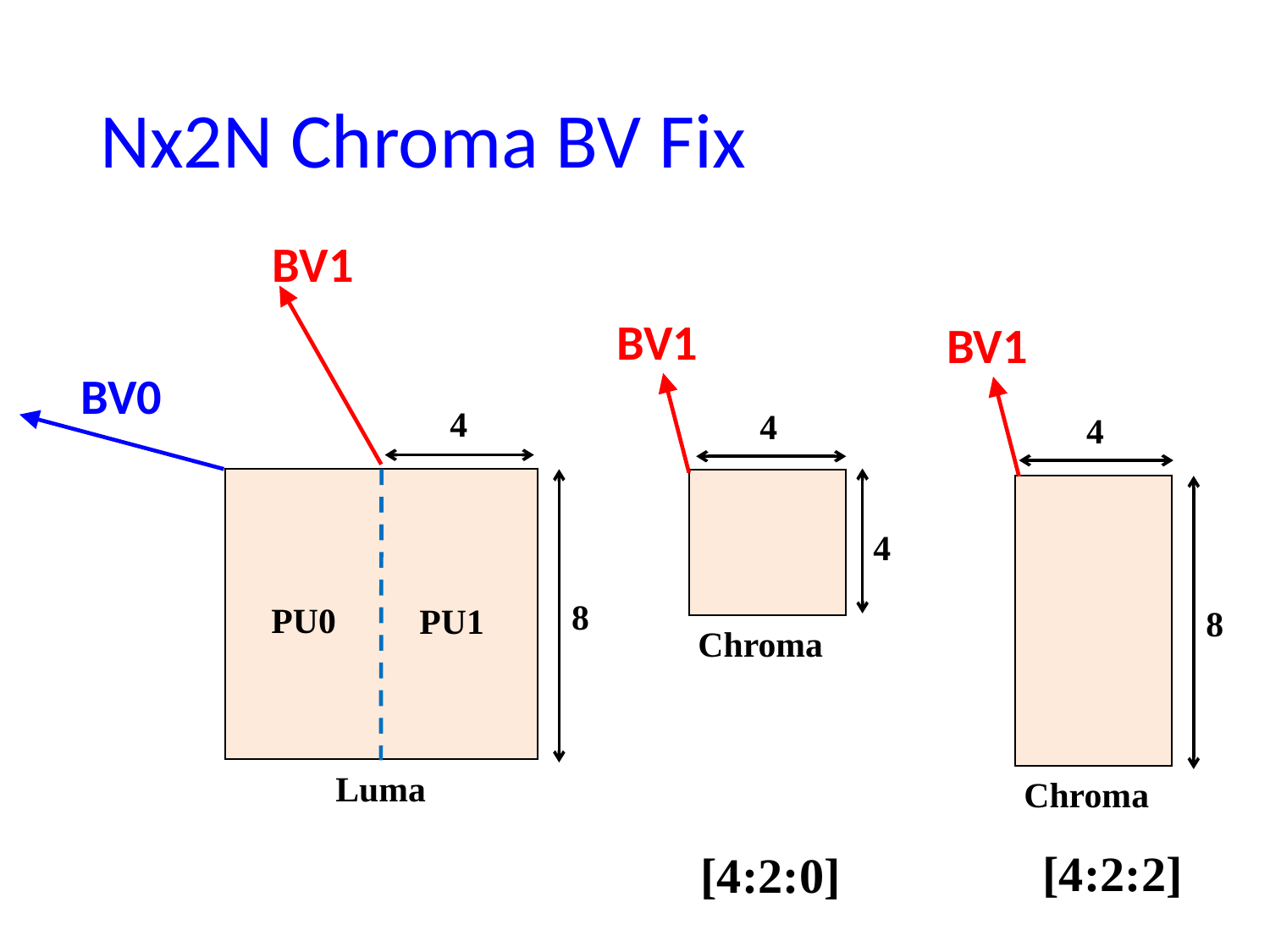

# Nx2N Chroma BV Fix
BV1

BV1
BV1
BV0
4
4
4

4
8
PU0
PU1
8
Chroma
Luma
Chroma
[4:2:2]
[4:2:0]